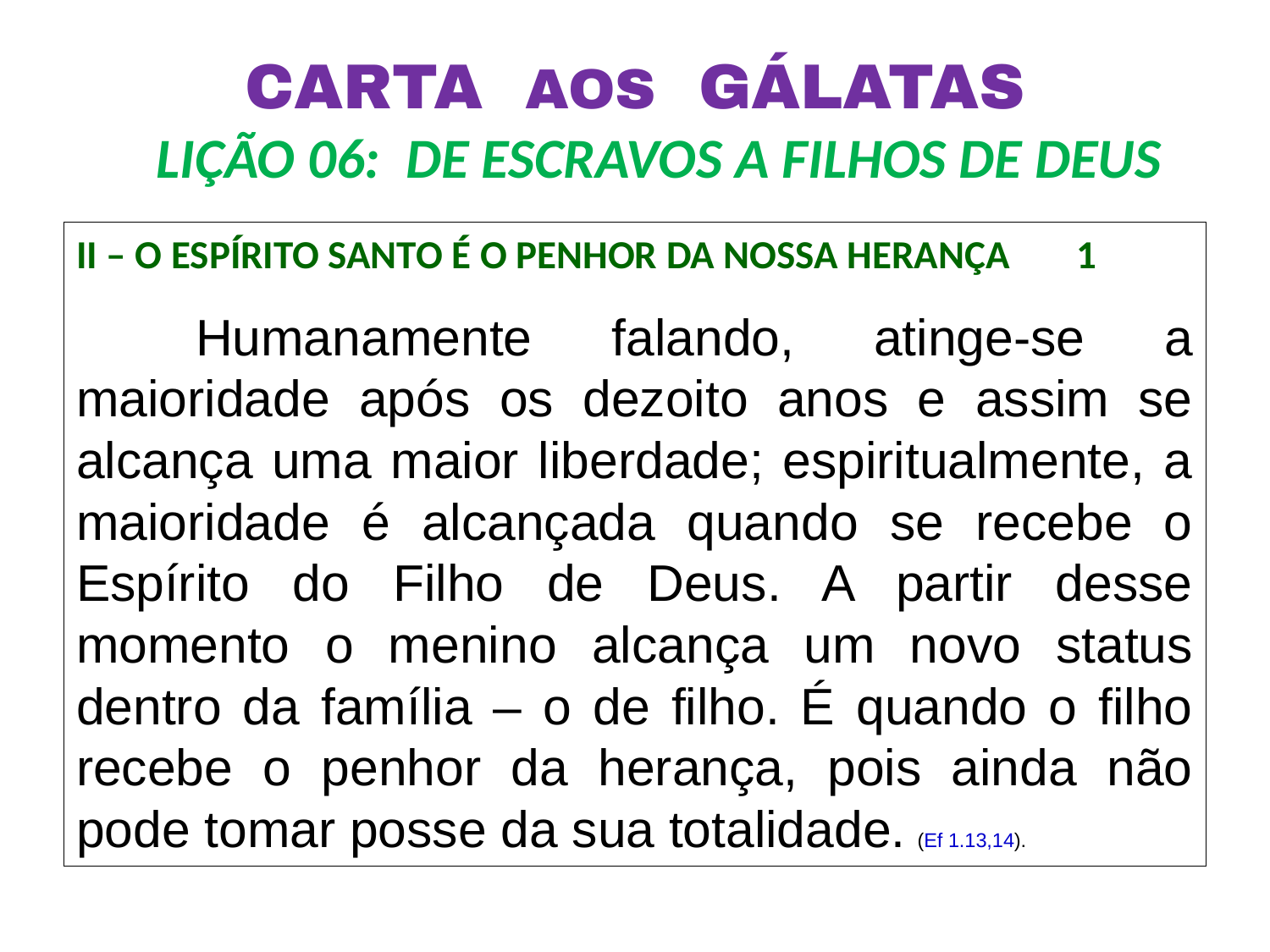

# CARTA  AOS  GÁLATAS LIÇÃO 06:  DE ESCRAVOS A FILHOS DE DEUS
II – O ESPÍRITO SANTO É O PENHOR DA NOSSA HERANÇA	     1

	Humanamente falando, atinge-se a maioridade após os dezoito anos e assim se alcança uma maior liberdade; espiritualmente, a maioridade é alcançada quando se recebe o Espírito do Filho de Deus. A partir desse momento o menino alcança um novo status dentro da família – o de filho. É quando o filho recebe o penhor da herança, pois ainda não pode tomar posse da sua totalidade.	 (Ef 1.13,14).